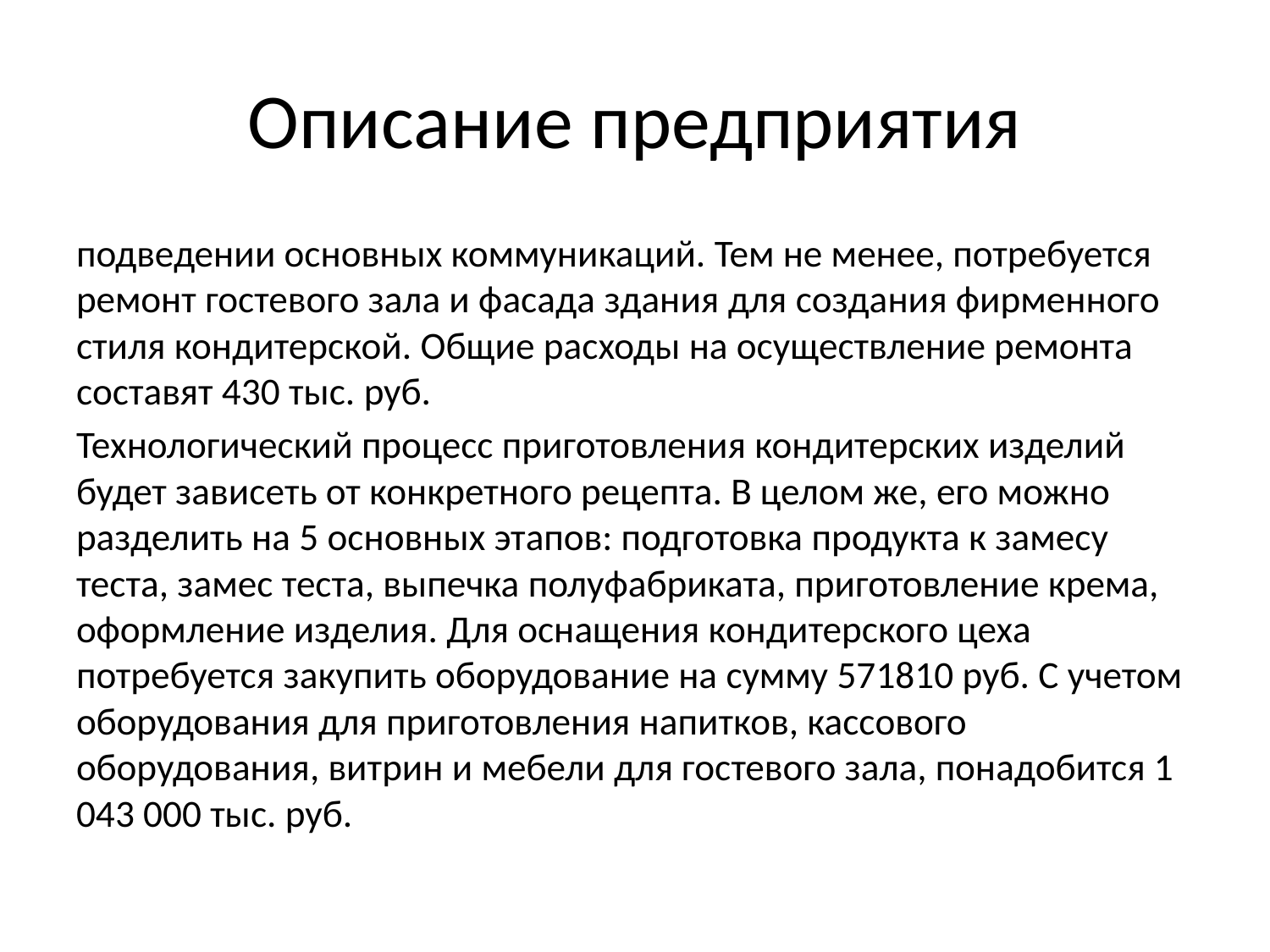

# Описание предприятия
подведении основных коммуникаций. Тем не менее, потребуется ремонт гостевого зала и фасада здания для создания фирменного стиля кондитерской. Общие расходы на осуществление ремонта составят 430 тыс. руб.
Технологический процесс приготовления кондитерских изделий будет зависеть от конкретного рецепта. В целом же, его можно разделить на 5 основных этапов: подготовка продукта к замесу теста, замес теста, выпечка полуфабриката, приготовление крема, оформление изделия. Для оснащения кондитерского цеха потребуется закупить оборудование на сумму 571810 руб. С учетом оборудования для приготовления напитков, кассового оборудования, витрин и мебели для гостевого зала, понадобится 1 043 000 тыс. руб.